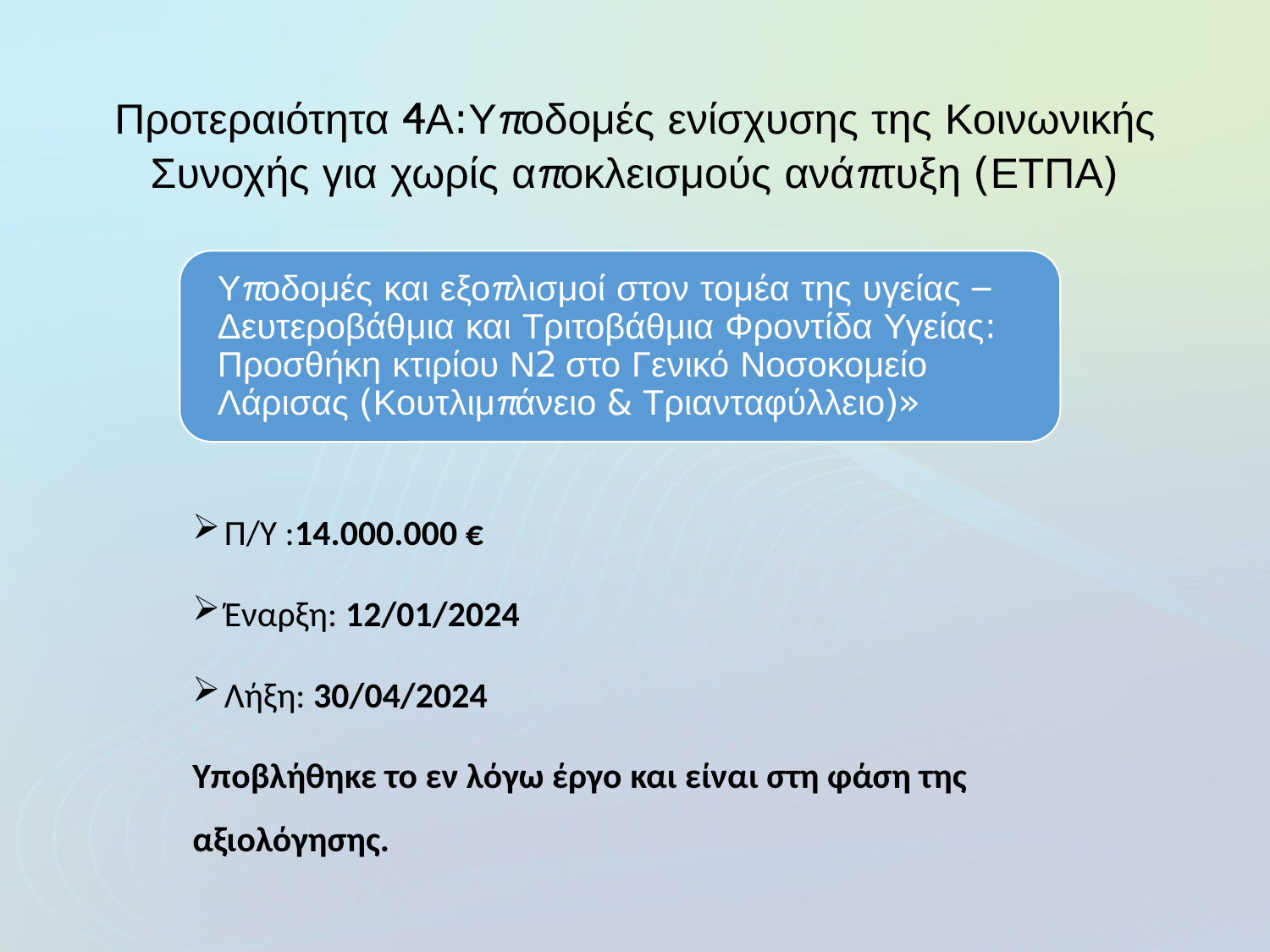

# Προτεραιότητα 4Α:Υποδομές ενίσχυσης της Κοινωνικής Συνοχής για χωρίς αποκλεισμούς ανάπτυξη (ΕΤΠΑ)

Υποδομές και εξοπλισμοί στον τομέα της υγείας – Δευτεροβάθμια και Τριτοβάθμια Φροντίδα Υγείας: Προσθήκη κτιρίου Ν2 στο Γενικό Νοσοκομείο Λάρισας (Κουτλιμπάνειο & Τριανταφύλλειο)»
Π/Υ :14.000.000 €
Έναρξη: 12/01/2024
Λήξη: 30/04/2024
Υποβλήθηκε το εν λόγω έργο και είναι στη φάση της αξιολόγησης.